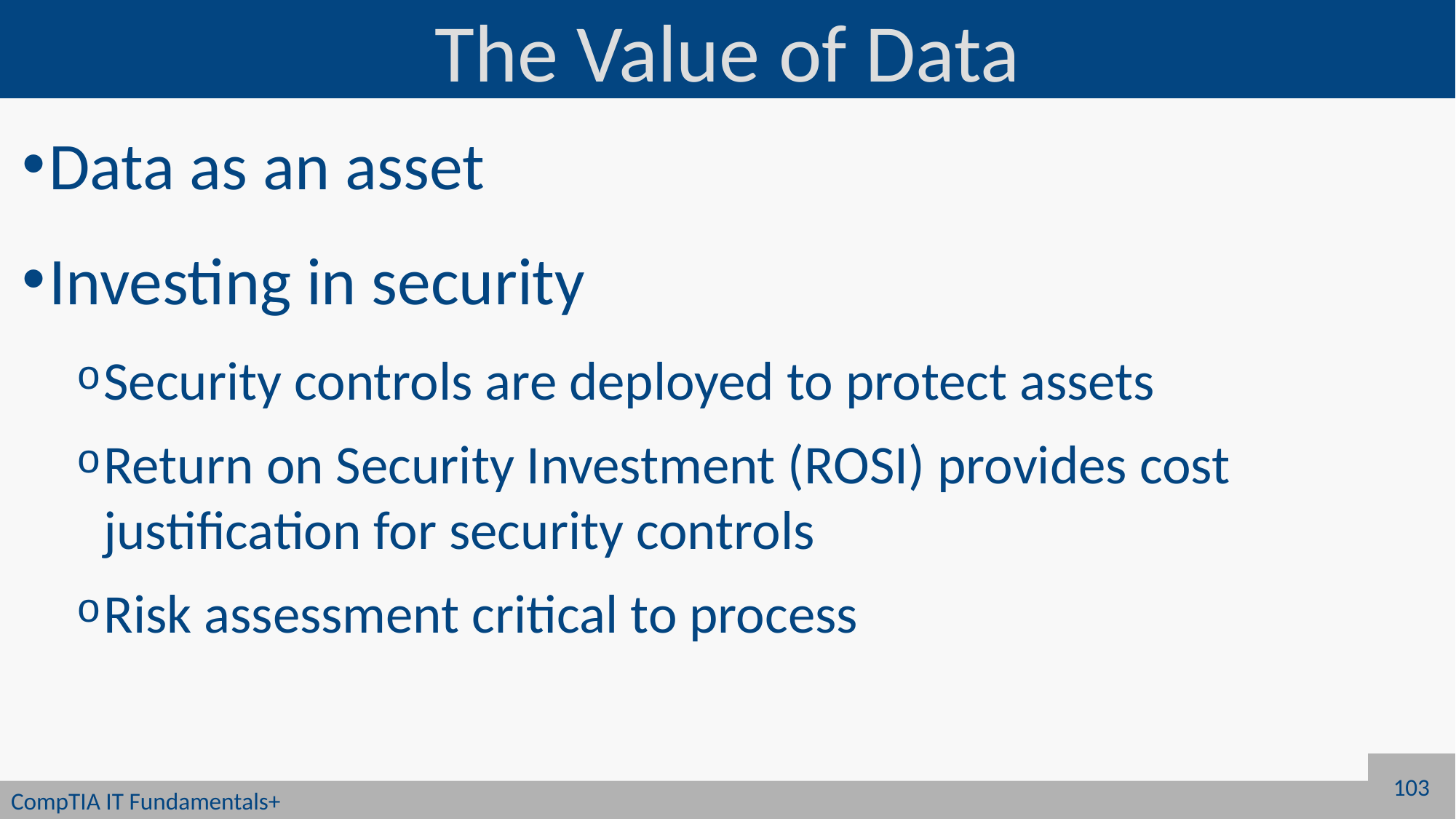

# The Value of Data
Data as an asset
Investing in security
Security controls are deployed to protect assets
Return on Security Investment (ROSI) provides cost justification for security controls
Risk assessment critical to process
103
CompTIA IT Fundamentals+